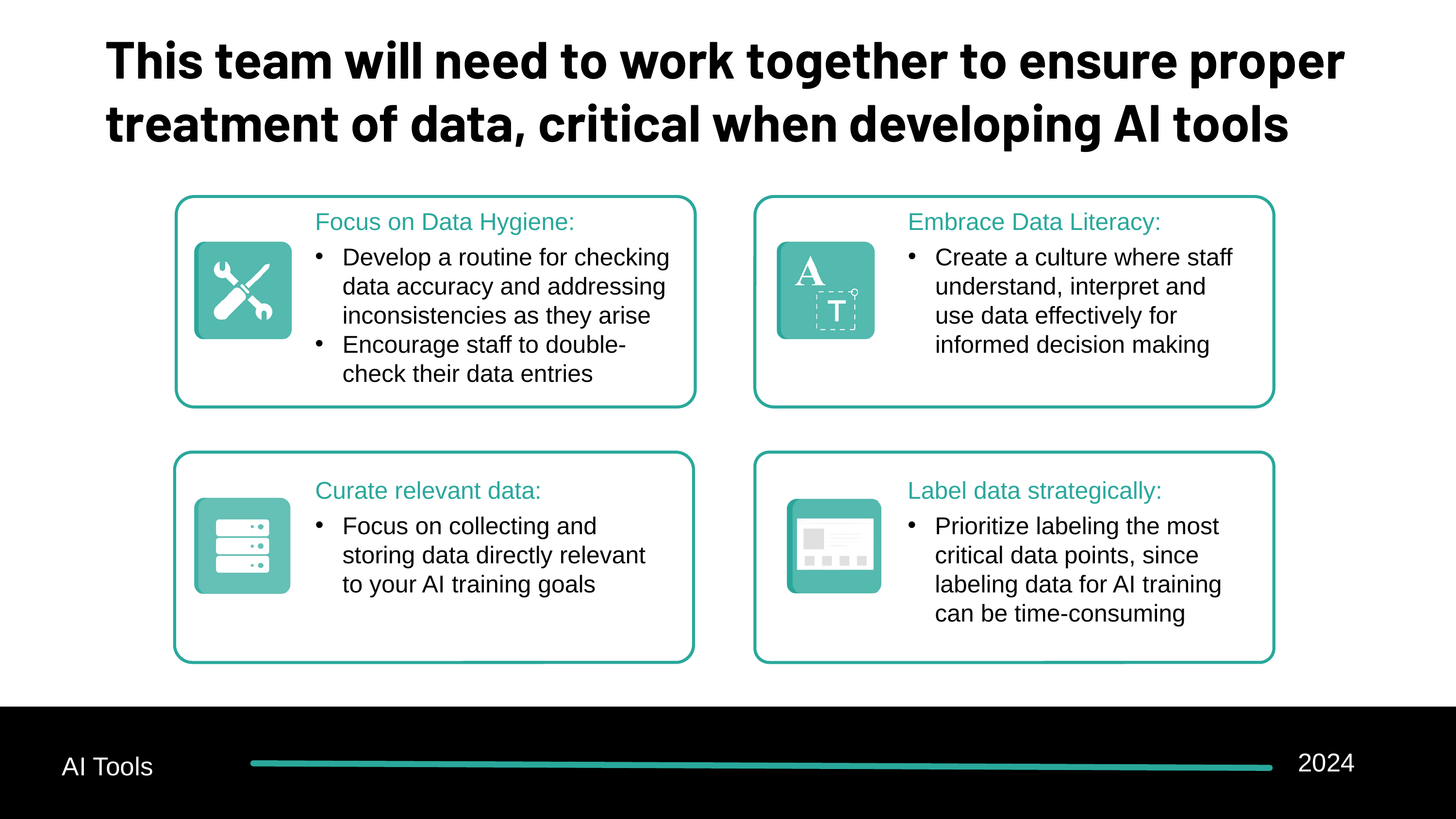

# This team will need to work together to ensure proper treatment of data, critical when developing AI tools

Focus on Data Hygiene:
Develop a routine for checking data accuracy and addressing inconsistencies as they arise
Encourage staff to double-check their data entries
Embrace Data Literacy:
Create a culture where staff understand, interpret and use data effectively for informed decision making

Curate relevant data:
Focus on collecting and storing data directly relevant to your AI training goals
Label data strategically:
Prioritize labeling the most critical data points, since labeling data for AI training can be time-consuming

2024
AI Tools